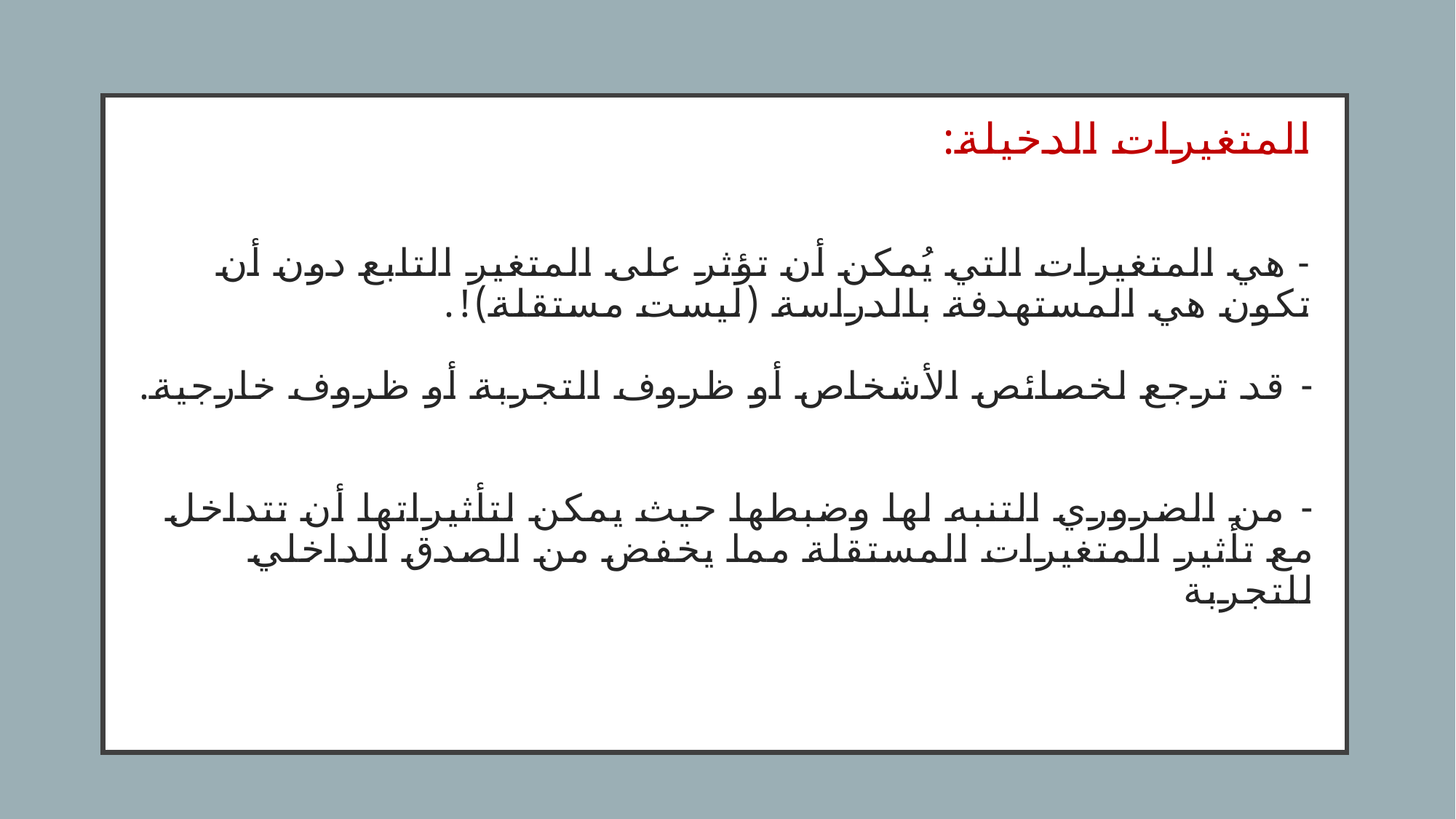

# المتغيرات الدخيلة: - هي المتغيرات التي يُمكن أن تؤثر على المتغير التابع دون أن تكون هي المستهدفة بالدراسة (ليست مستقلة)!. - قد ترجع لخصائص الأشخاص أو ظروف التجربة أو ظروف خارجية. - من الضروري التنبه لها وضبطها حيث يمكن لتأثيراتها أن تتداخل مع تأثير المتغيرات المستقلة مما يخفض من الصدق الداخلي للتجربة